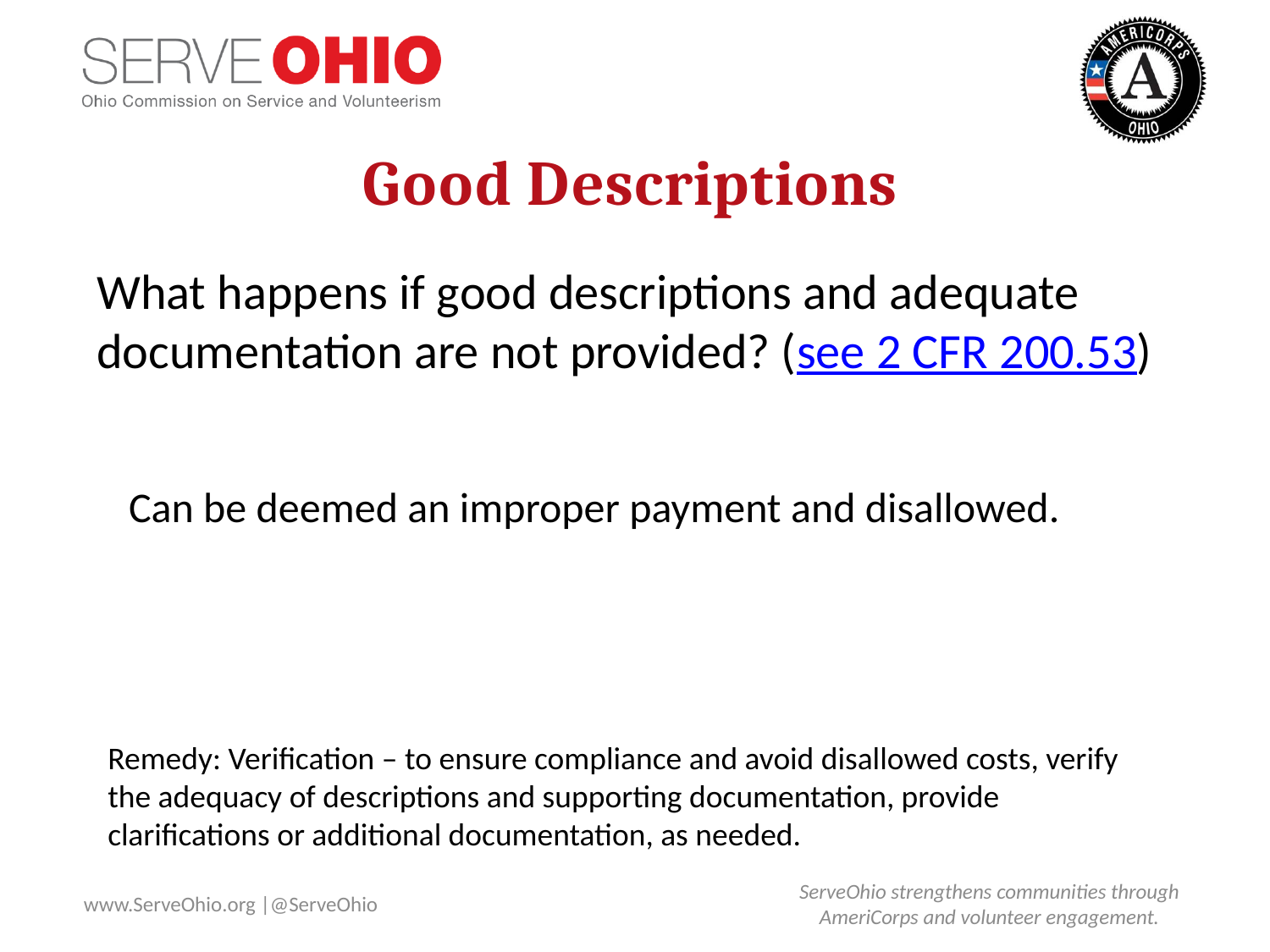

# Good Descriptions
What happens if good descriptions and adequate documentation are not provided? (see 2 CFR 200.53)

Can be deemed an improper payment and disallowed.
Remedy: Verification – to ensure compliance and avoid disallowed costs, verify the adequacy of descriptions and supporting documentation, provide clarifications or additional documentation, as needed.
www.ServeOhio.org |@ServeOhio
ServeOhio strengthens communities through AmeriCorps and volunteer engagement.